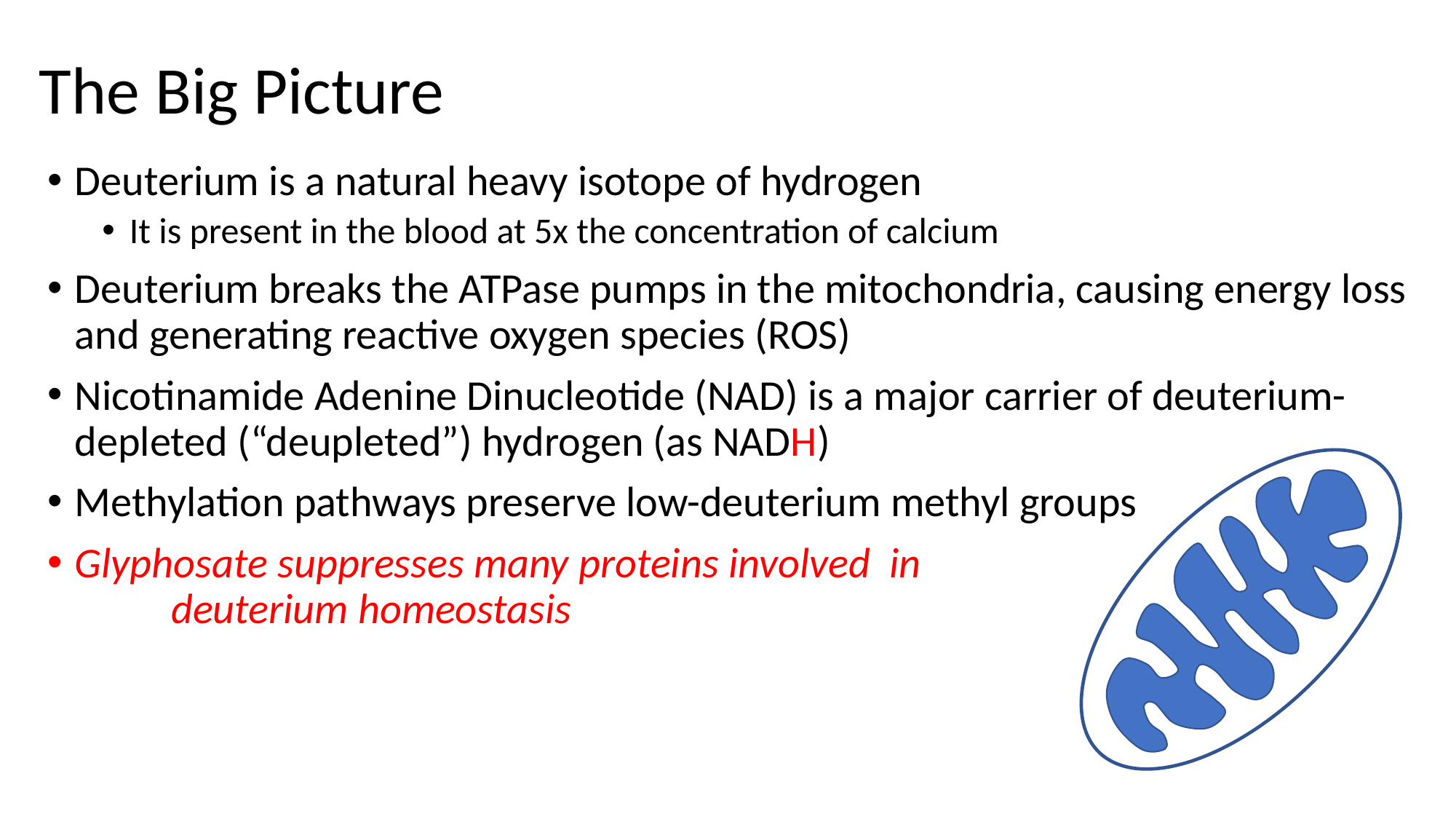

# The Big Picture
Deuterium is a natural heavy isotope of hydrogen
It is present in the blood at 5x the concentration of calcium
Deuterium breaks the ATPase pumps in the mitochondria, causing energy loss and generating reactive oxygen species (ROS)
Nicotinamide Adenine Dinucleotide (NAD) is a major carrier of deuterium-depleted (“deupleted”) hydrogen (as NADH)
Methylation pathways preserve low-deuterium methyl groups
Glyphosate suppresses many proteins involved  in                                                             deuterium homeostasis